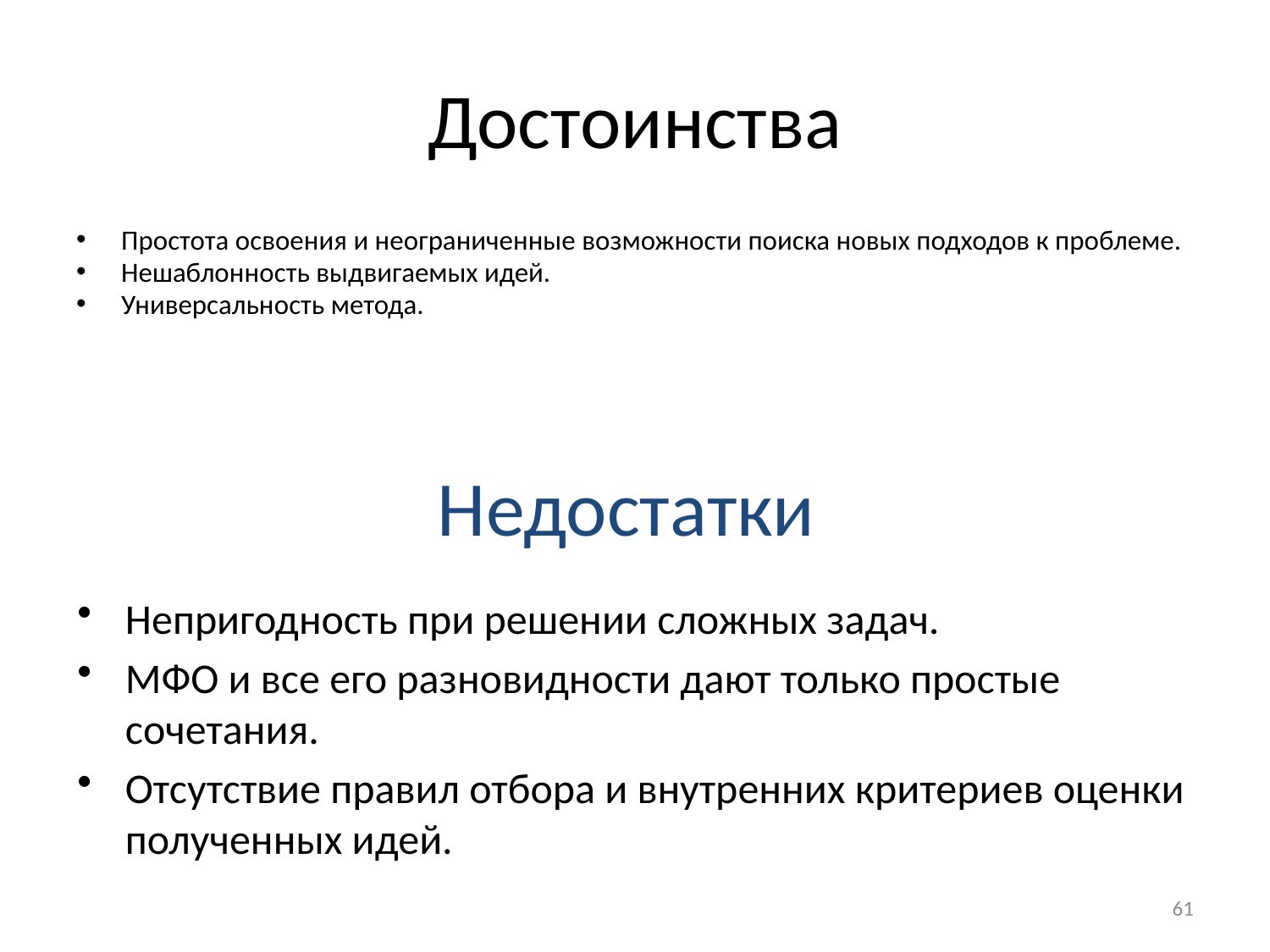

# Достоинства
Простота освоения и неограниченные возможности поиска новых подходов к проблеме.
Нешаблонность выдвигаемых идей.
Универсальность метода.
Недостатки
Непригодность при решении сложных задач.
МФО и все его разновидности дают только простые сочетания.
Отсутствие правил отбора и внутренних критериев оценки полученных идей.
61